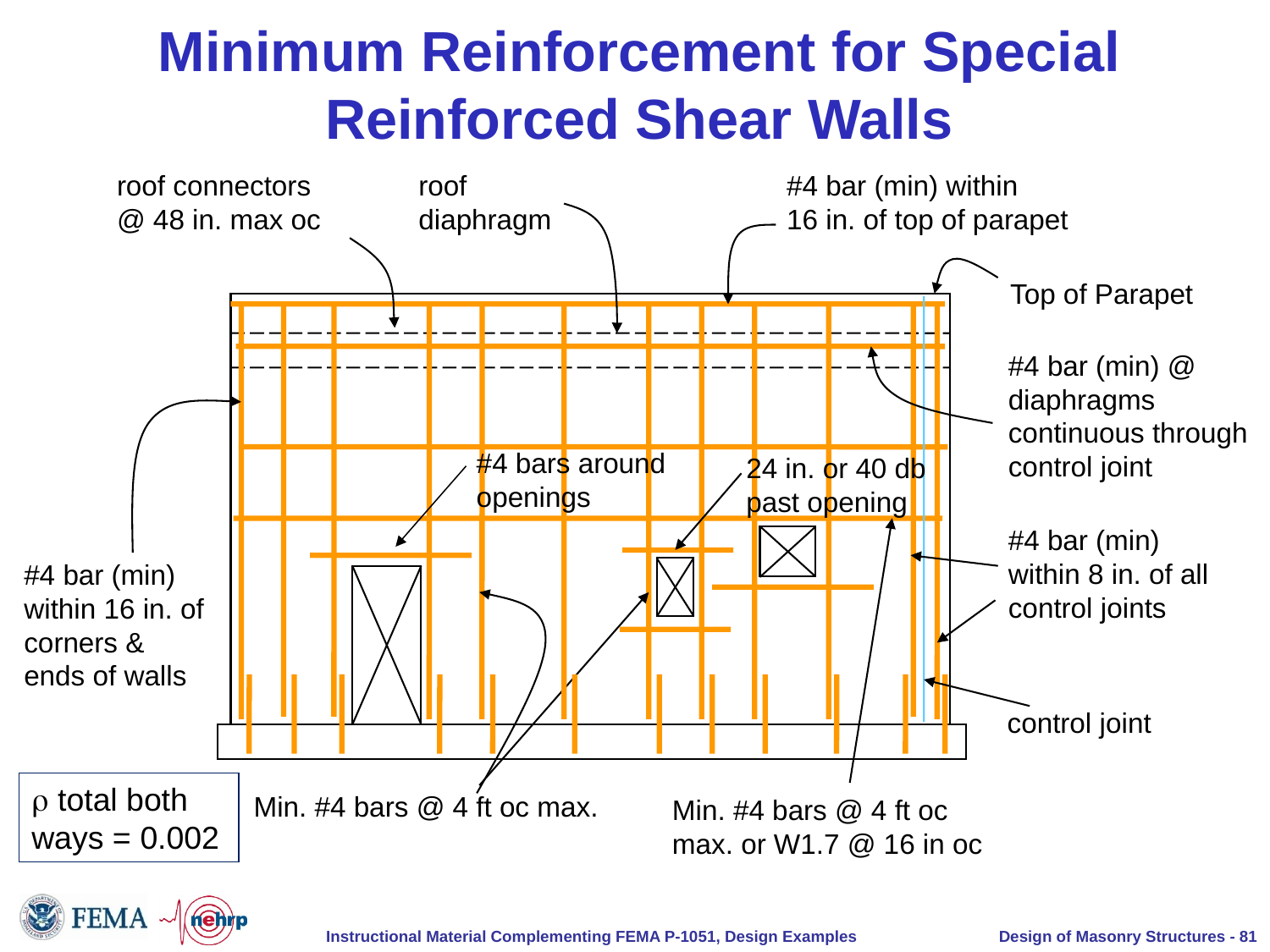

# Minimum Reinforcement for Special Reinforced Shear Walls
roof connectors
@ 48 in. max oc
roof
diaphragm
#4 bar (min) within
16 in. of top of parapet

Top of Parapet

#4 bar (min) @ diaphragms continuous through control joint

#4 bars around openings
24 in. or 40 db past opening

#4 bar (min) within 8 in. of all control joints

#4 bar (min) within 16 in. of corners & ends of walls

control joint

Min. #4 bars @ 4 ft oc max.
Min. #4 bars @ 4 ft oc max. or W1.7 @ 16 in oc

ρ total both ways = 0.002
Design of Masonry Structures - 81
Instructional Material Complementing FEMA P-1051, Design Examples